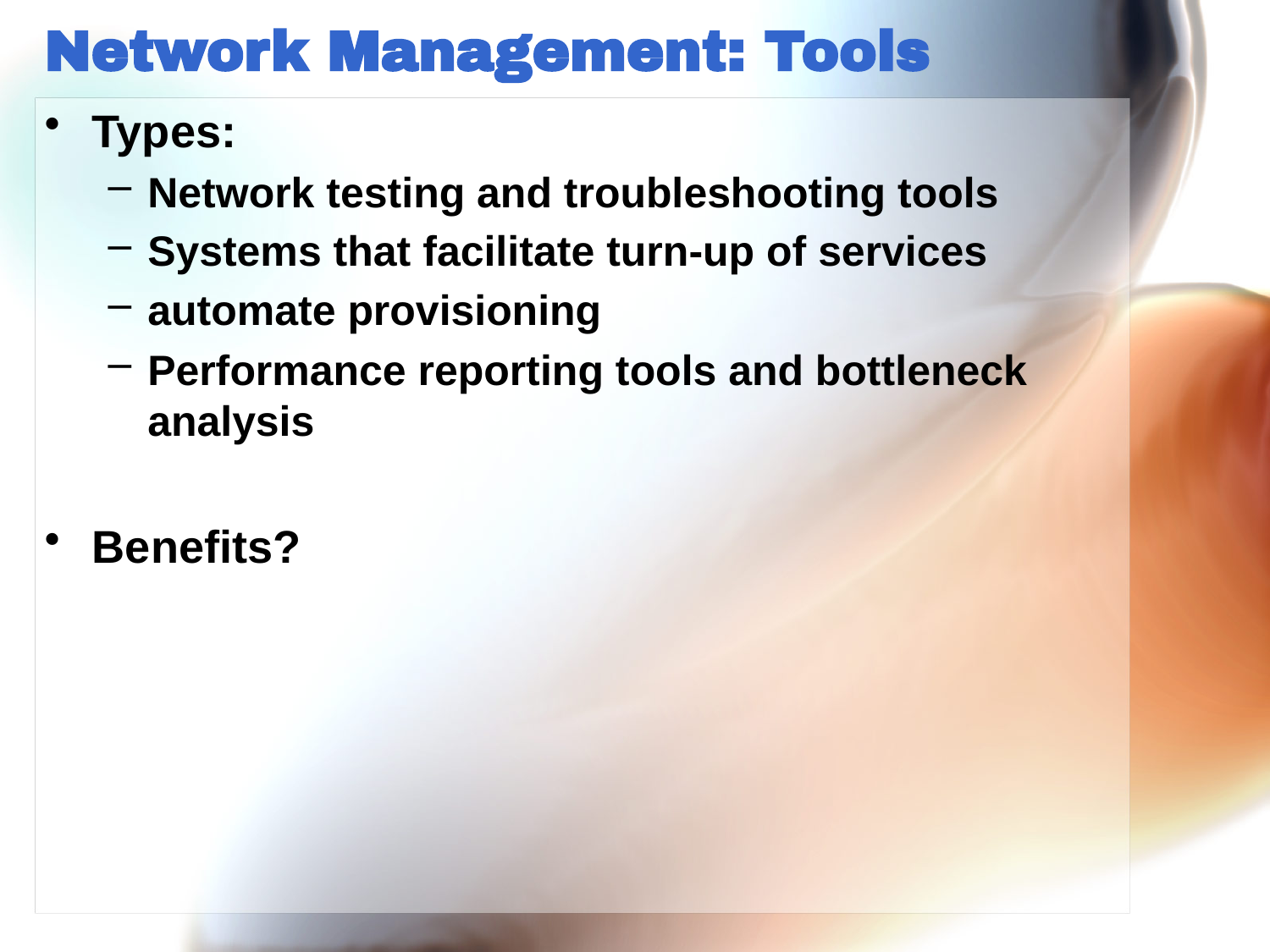

# Network Management: Tools
Types:
Network testing and troubleshooting tools
Systems that facilitate turn-up of services
automate provisioning
Performance reporting tools and bottleneck analysis

Benefits?